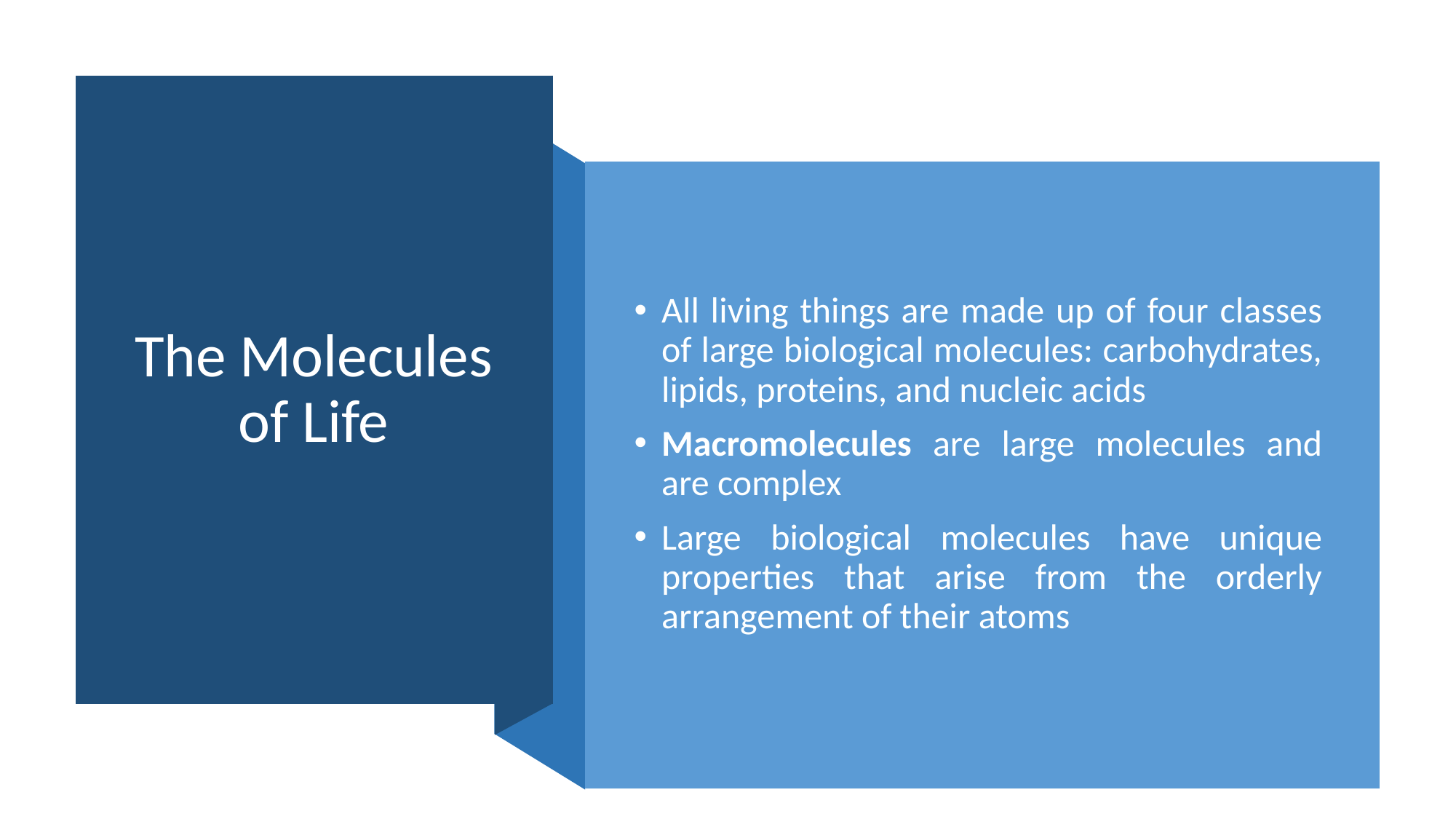

# The Molecules of Life

All living things are made up of four classes of large biological molecules: carbohydrates, lipids, proteins, and nucleic acids
Macromolecules are large molecules and are complex
Large biological molecules have unique properties that arise from the orderly arrangement of their atoms